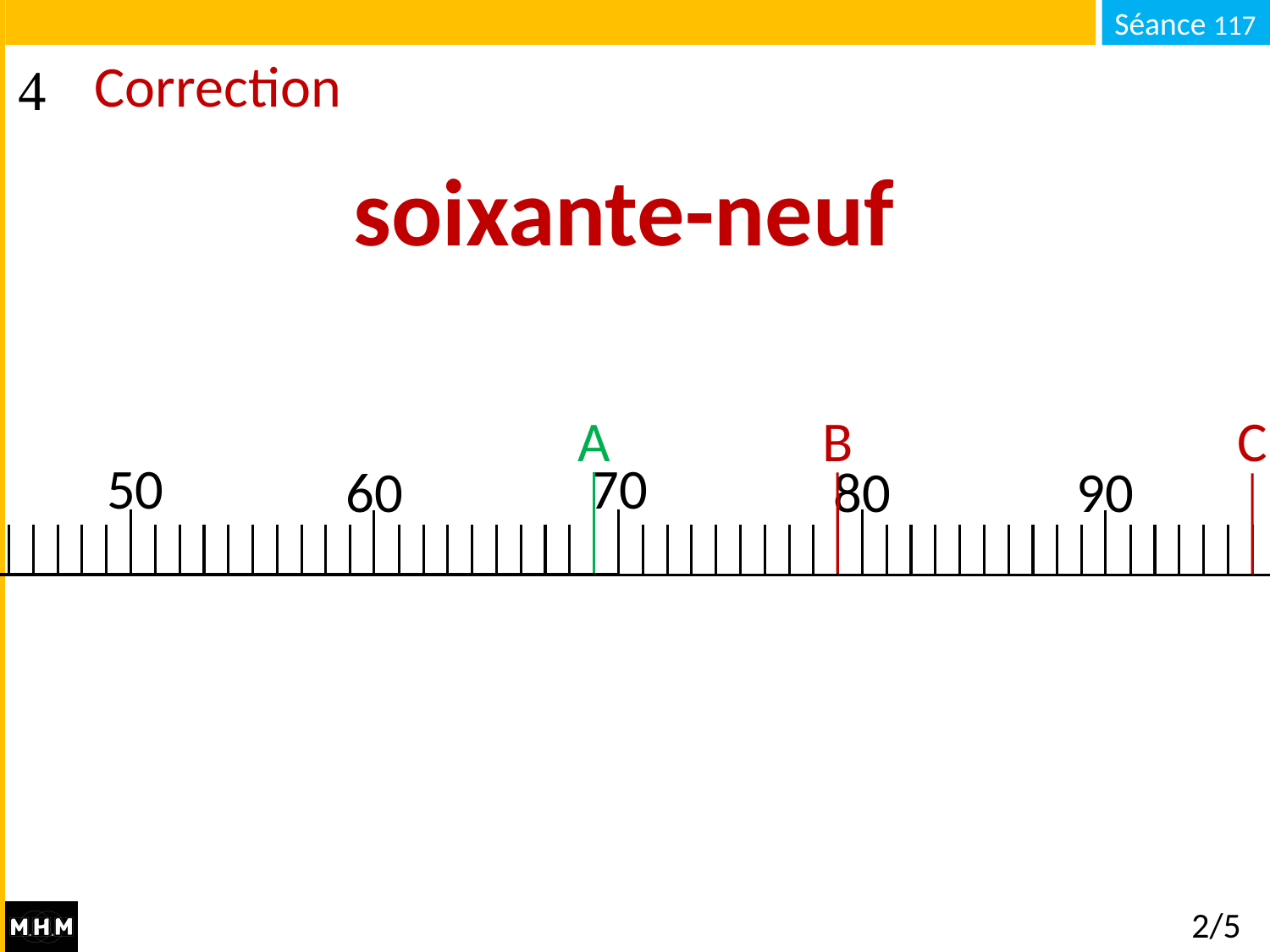

# Correction
soixante-neuf
A
B
C
50
70
80
90
60
2/5